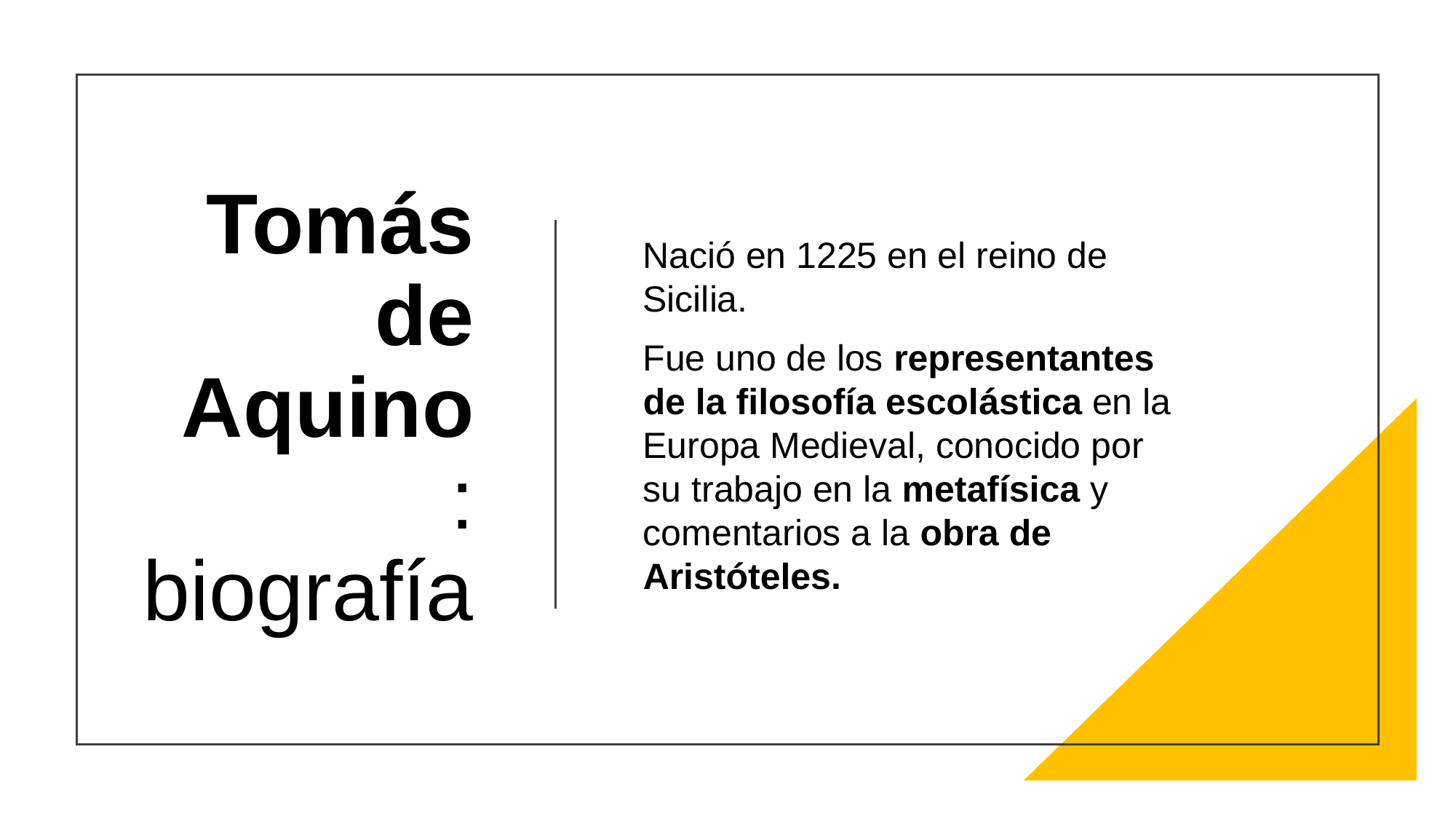

# Tomás de Aquino : biografía
Nació en 1225 en el reino de Sicilia.
Fue uno de los representantes de la filosofía escolástica en la Europa Medieval, conocido por su trabajo en la metafísica y comentarios a la obra de Aristóteles.